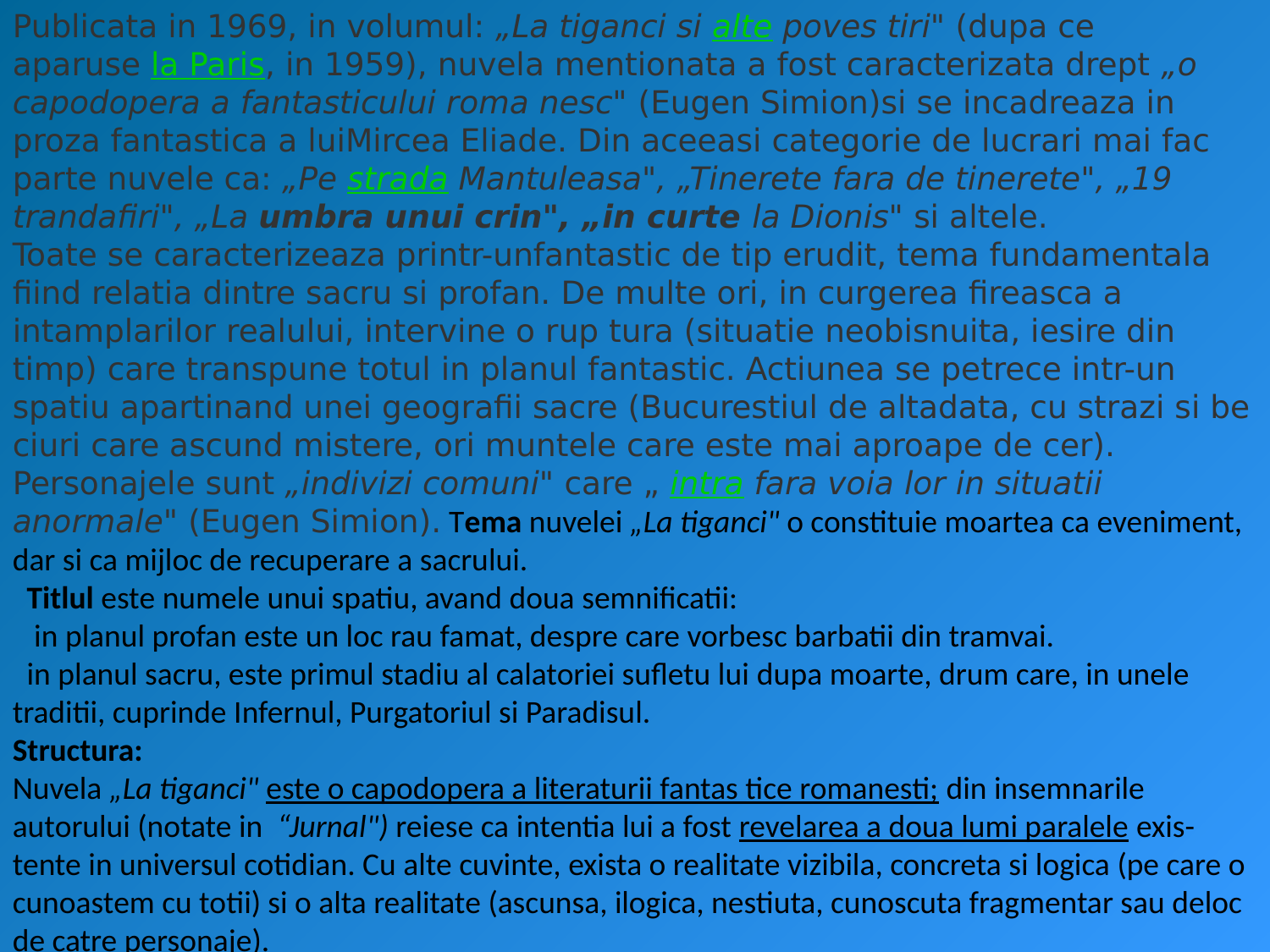

Publicata in 1969, in volumul: „La tiganci si alte poves tiri" (dupa ce aparuse la Paris, in 1959), nuvela mentionata a fost caracterizata drept „o capodopera a fantasticului roma nesc" (Eugen Simion)si se incadreaza in proza fantastica a luiMircea Eliade. Din aceeasi categorie de lucrari mai fac parte nuvele ca: „Pe strada Mantuleasa", „Tinerete fara de tinerete", „19 trandafiri", „La umbra unui crin", „in curte la Dionis" si altele.
Toate se caracterizeaza printr-unfantastic de tip erudit, tema fundamentala fiind relatia dintre sacru si profan. De multe ori, in curgerea fireasca a intamplarilor realului, intervine o rup tura (situatie neobisnuita, iesire din timp) care transpune totul in planul fantastic. Actiunea se petrece intr-un spatiu apartinand unei geografii sacre (Bucurestiul de altadata, cu strazi si be ciuri care ascund mistere, ori muntele care este mai aproape de cer). Personajele sunt „indivizi comuni" care „ intra fara voia lor in situatii anormale" (Eugen Simion). Tema nuvelei „La tiganci" o constituie moartea ca eveniment, dar si ca mijloc de recuperare a sacrului.
  Titlul este numele unui spatiu, avand doua semnificatii:
   in planul profan este un loc rau famat, despre care vorbesc barbatii din tramvai.
  in planul sacru, este primul stadiu al calatoriei sufletu lui dupa moarte, drum care, in unele traditii, cuprinde Infernul, Purgatoriul si Paradisul.                                                      
Structura:
Nuvela „La tiganci" este o capodopera a literaturii fantas tice romanesti; din insemnarile autorului (notate in  “Jurnal") reiese ca intentia lui a fost revelarea a doua lumi paralele exis- tente in universul cotidian. Cu alte cuvinte, exista o realitate vizibila, concreta si logica (pe care o cunoastem cu totii) si o alta realitate (ascunsa, ilogica, nestiuta, cunoscuta fragmentar sau deloc de catre personaje).